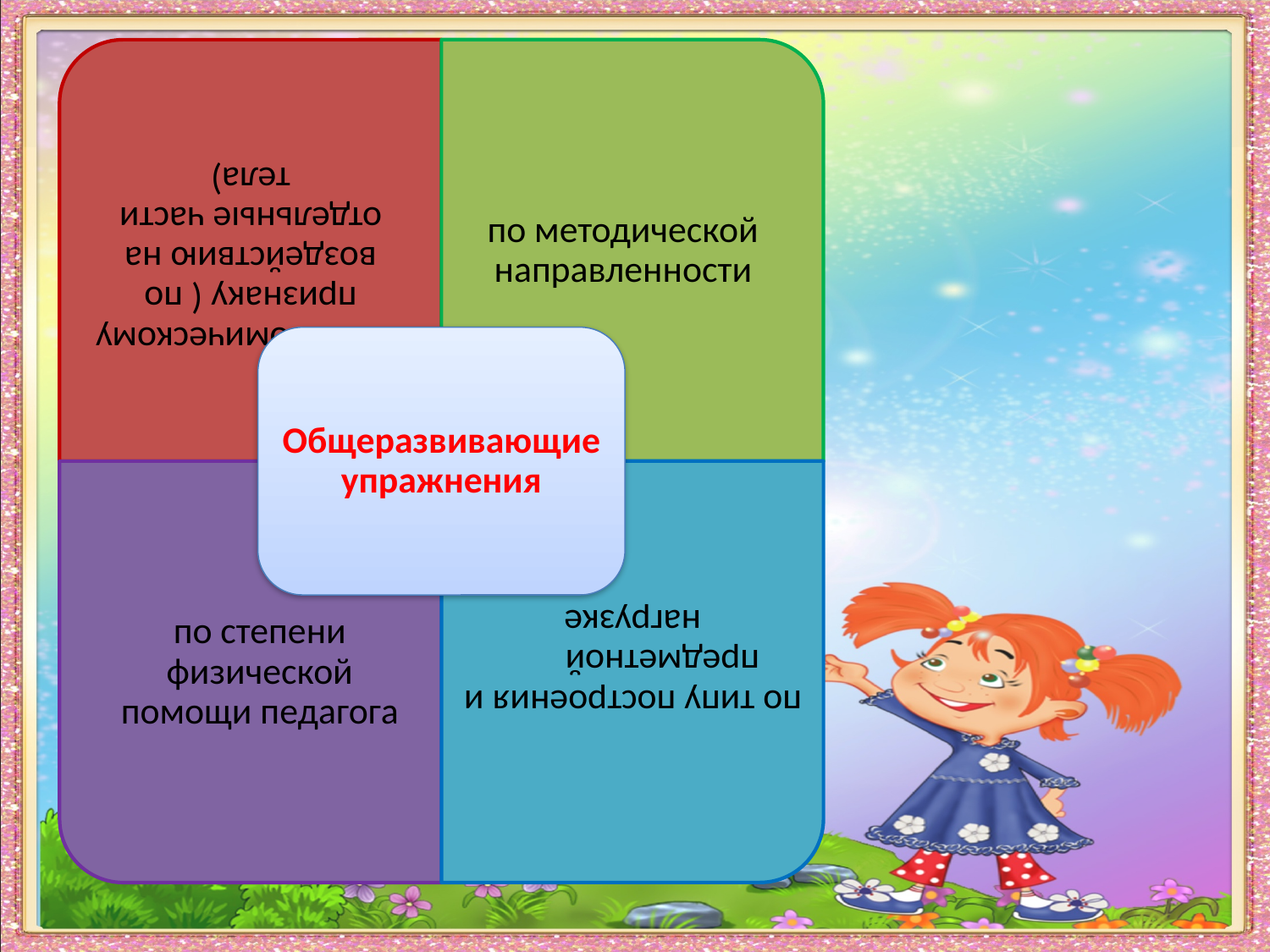

по анатомическому признаку ( по воздействию на отдельные части тела)
по методической направленности
по степени физической помощи педагога
по типу построения и предметной	 нагрузке
Общеразвивающие упражнения